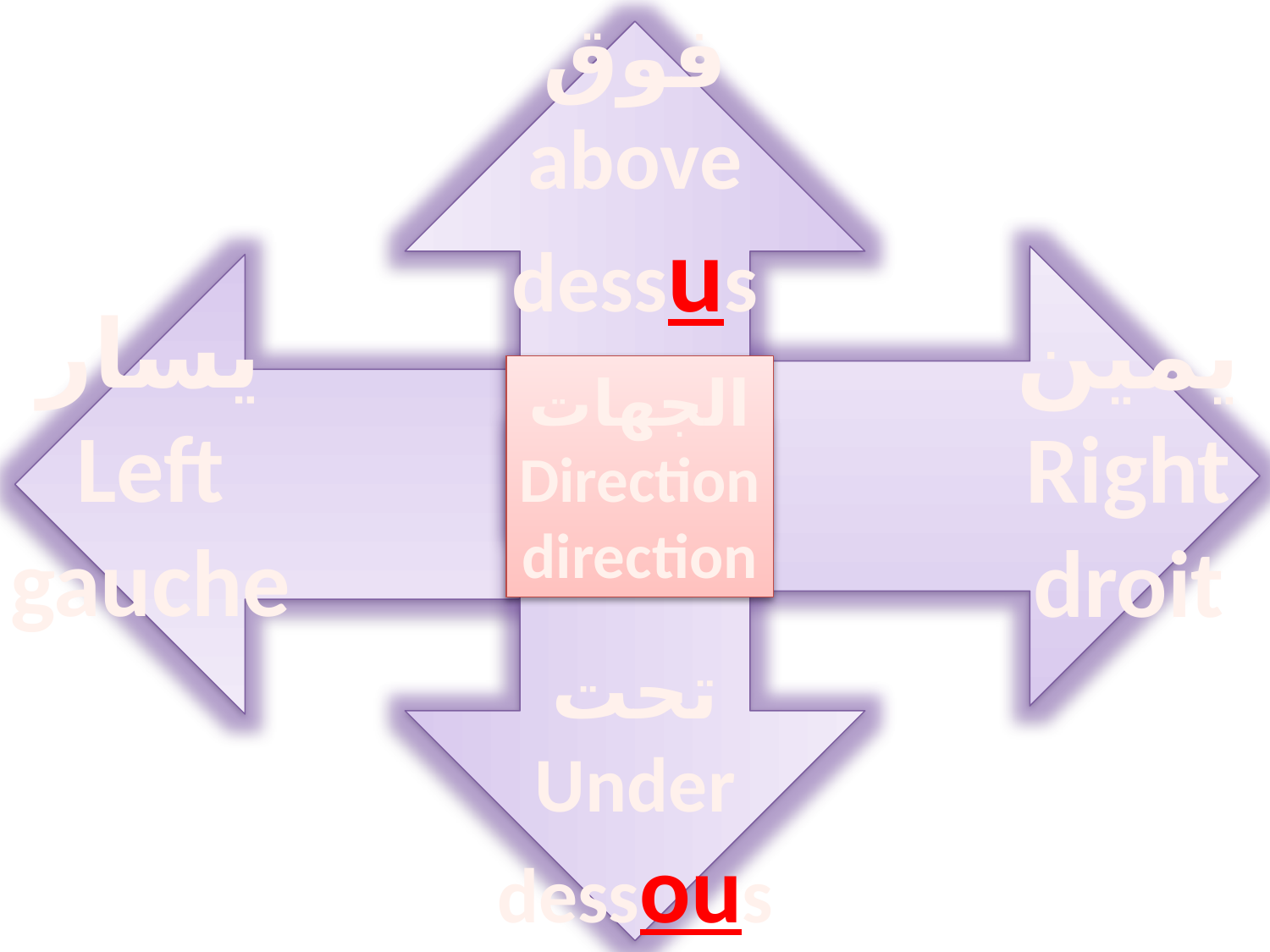

فوق
above
dessus

يسار
Left
gauche
يمين
Right
droit
الجهات
Direction
direction

تحت
Under
dessous